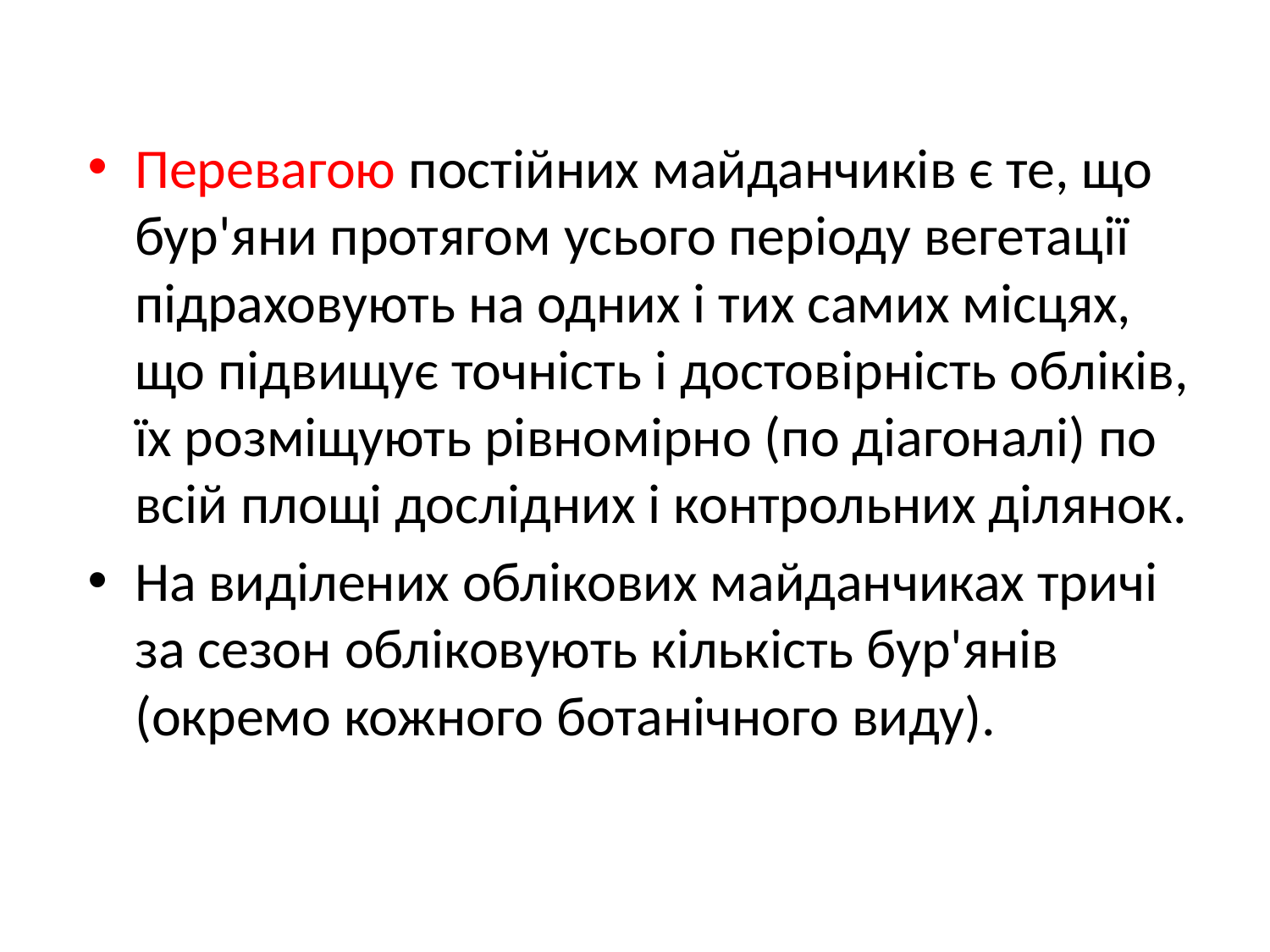

Перевагою постійних майданчиків є те, що бур'яни протягом усього періоду вегетації підраховують на одних і тих самих місцях, що підвищує точність і достовірність обліків, їх розміщують рівномірно (по діагоналі) по всій площі дослідних і контрольних ділянок.
На виділених облікових майданчиках тричі за сезон обліковують кількість бур'янів (окремо кожного ботанічного виду).